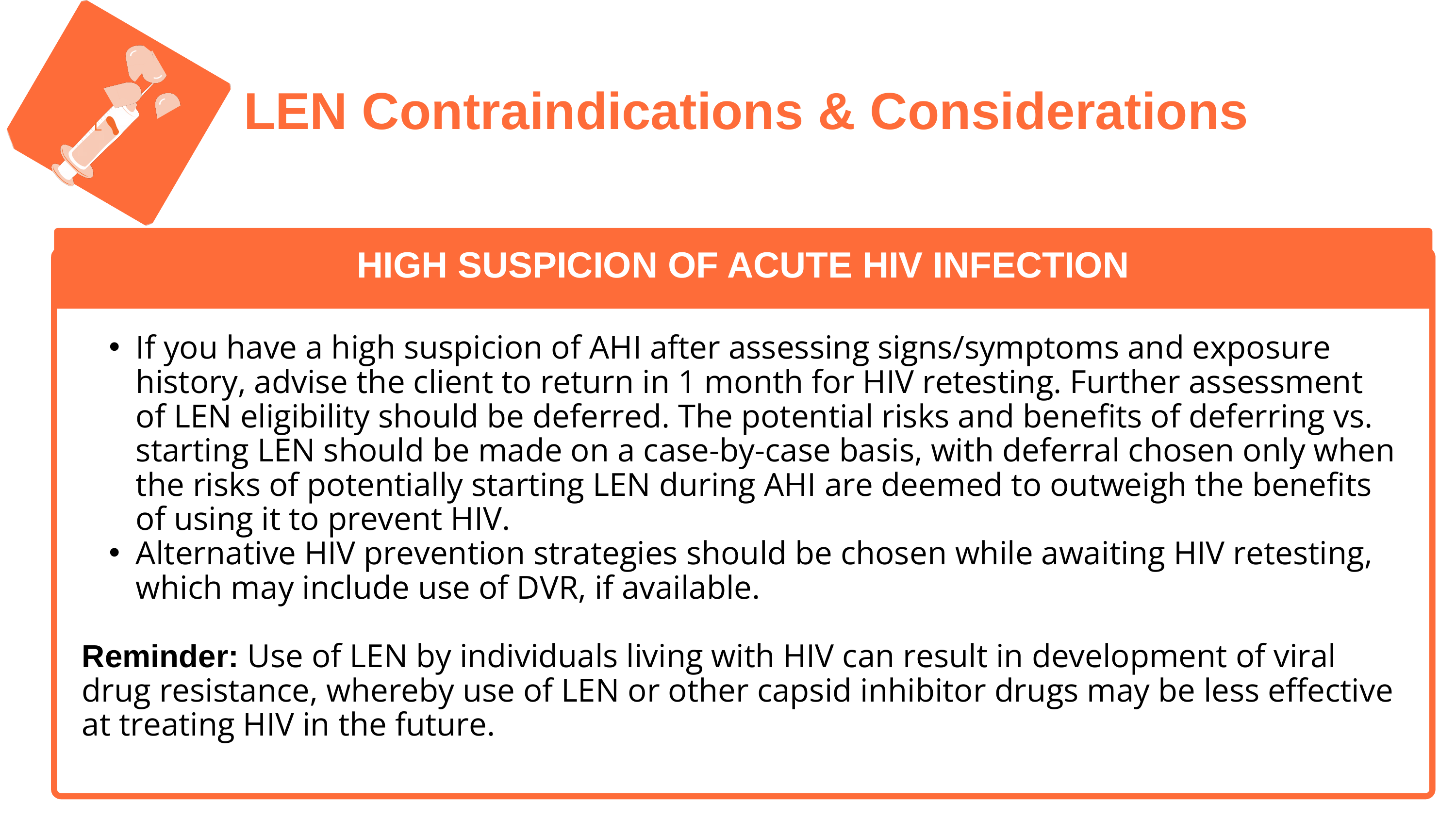

L
LEN Contraindications & Considerations

HIGH SUSPICION OF ACUTE HIV INFECTION

If you have a high suspicion of AHI after assessing signs/symptoms and exposure history, advise the client to return in 1 month for HIV retesting. Further assessment of LEN eligibility should be deferred. The potential risks and benefits of deferring vs. starting LEN should be made on a case-by-case basis, with deferral chosen only when the risks of potentially starting LEN during AHI are deemed to outweigh the benefits of using it to prevent HIV.
Alternative HIV prevention strategies should be chosen while awaiting HIV retesting, which may include use of DVR, if available.

Reminder: Use of LEN by individuals living with HIV can result in development of viral drug resistance, whereby use of LEN or other capsid inhibitor drugs may be less effective at treating HIV in the future.